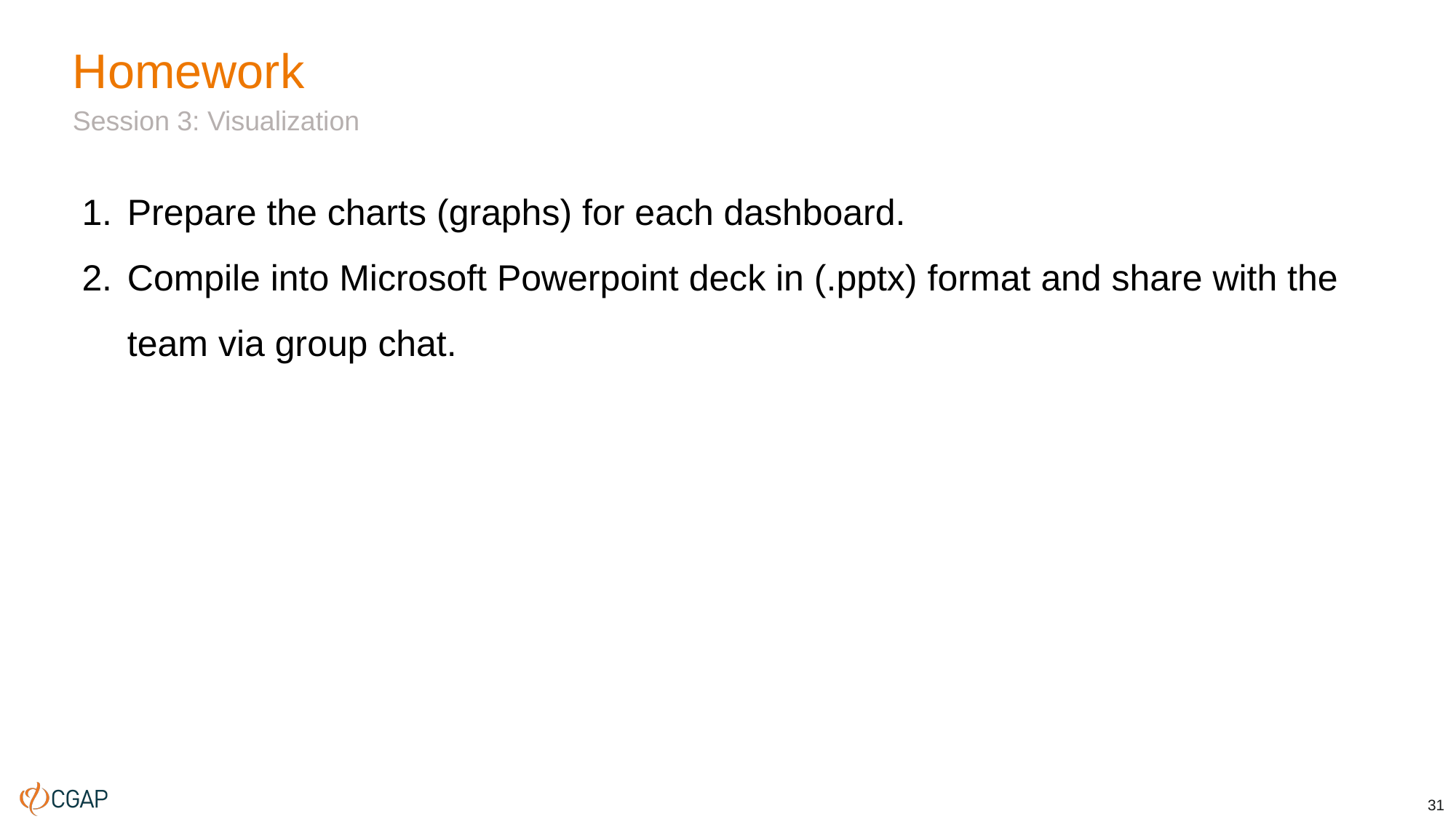

# Homework
Session 3: Visualization
Prepare the charts (graphs) for each dashboard.
Compile into Microsoft Powerpoint deck in (.pptx) format and share with the team via group chat.
31